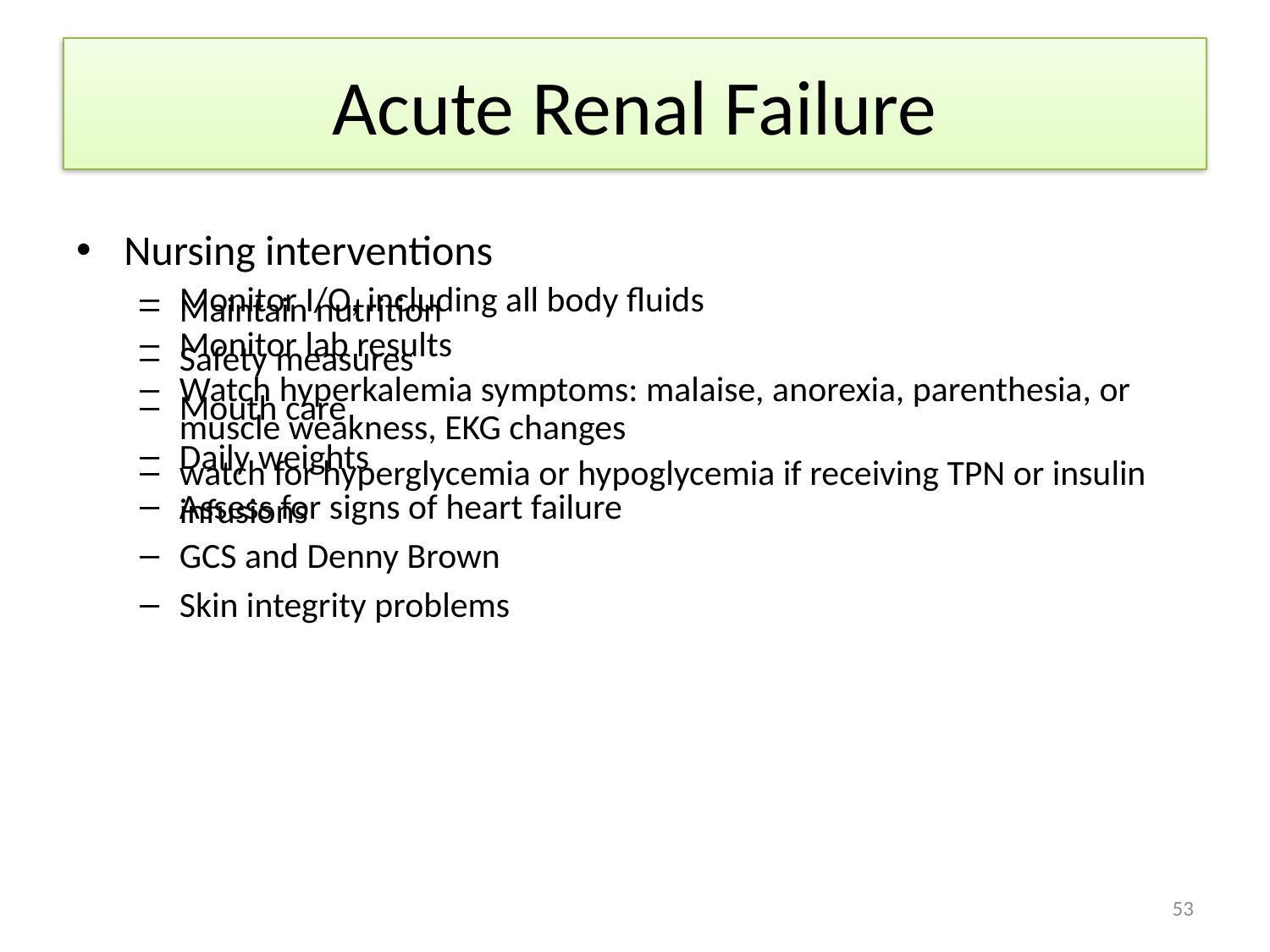

# Acute Renal Failure
Nursing interventions
Monitor I/O, including all body fluids
Monitor lab results
Watch hyperkalemia symptoms: malaise, anorexia, parenthesia, or muscle weakness, EKG changes
watch for hyperglycemia or hypoglycemia if receiving TPN or insulin infusions

Maintain nutrition
Safety measures
Mouth care
Daily weights
Assess for signs of heart failure
GCS and Denny Brown
Skin integrity problems

53